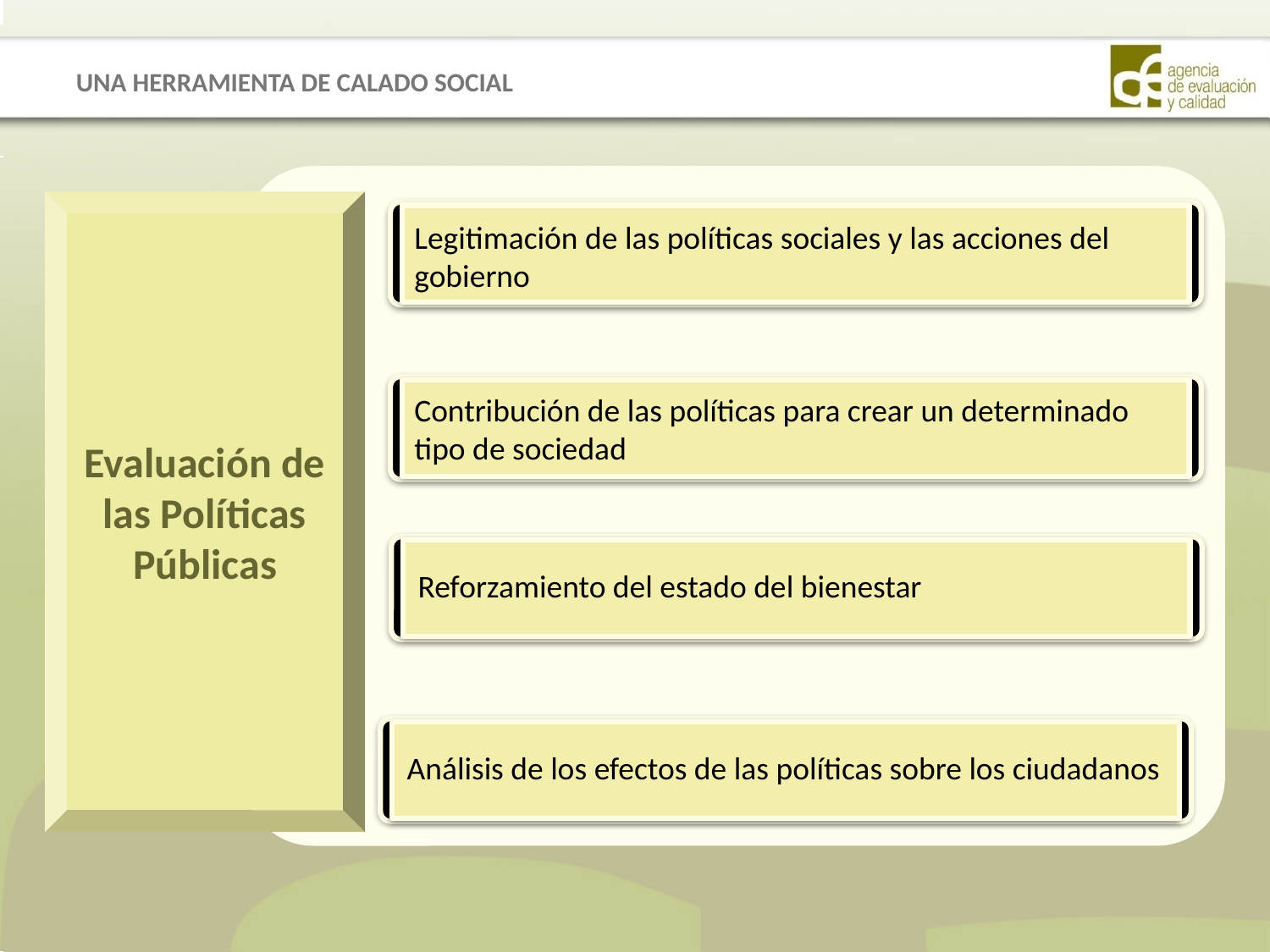

UNA HERRAMIENTA DE CALADO SOCIAL

Evaluación de
las Políticas Públicas

Legitimación de las políticas sociales y las acciones del gobierno

Contribución de las políticas para crear un determinado tipo de sociedad

Reforzamiento del estado del bienestar

Análisis de los efectos de las políticas sobre los ciudadanos